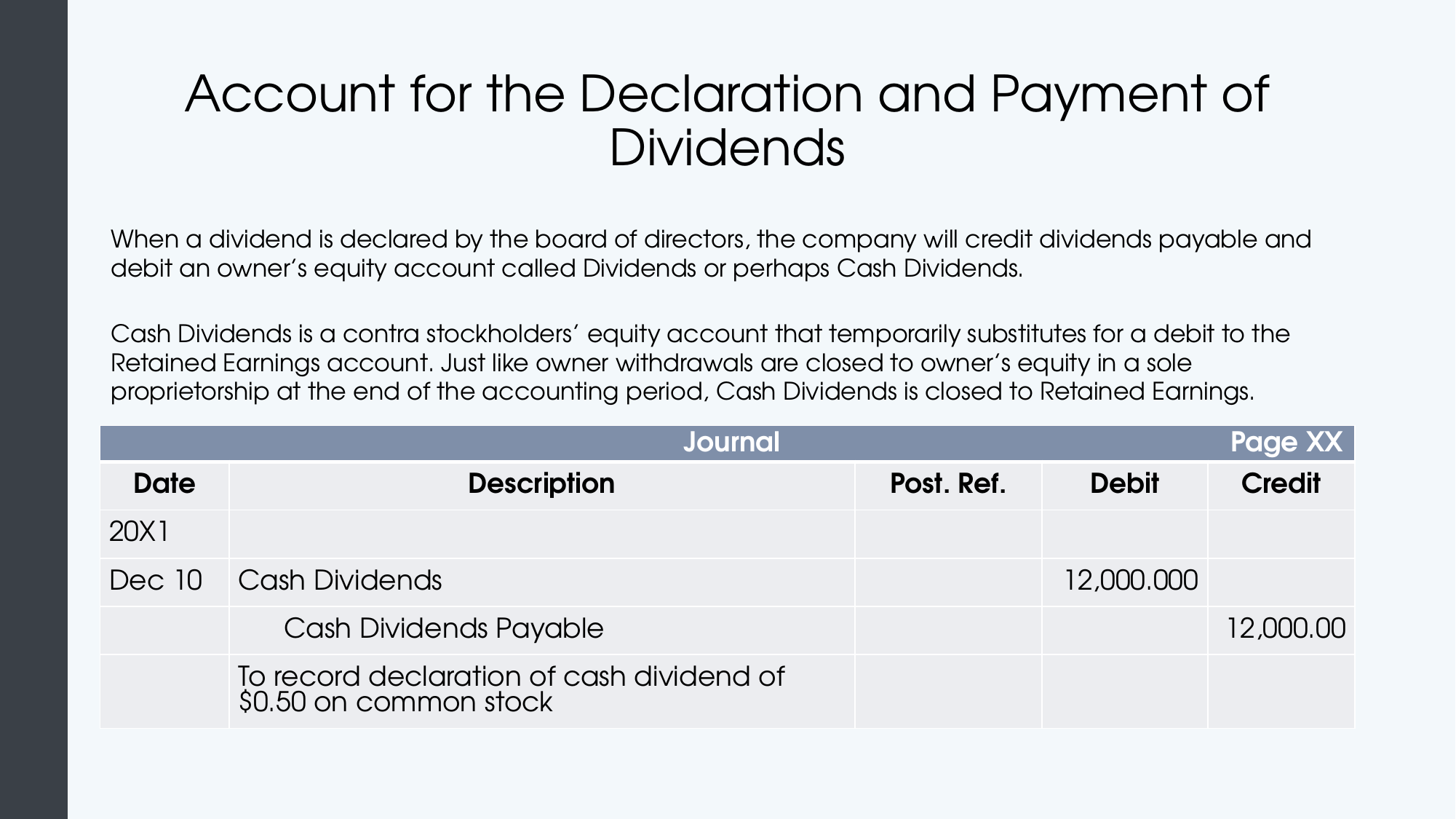

# Account for the Declaration and Payment of Dividends
When a dividend is declared by the board of directors, the company will credit dividends payable and debit an owner’s equity account called Dividends or perhaps Cash Dividends.
Cash Dividends is a contra stockholders’ equity account that temporarily substitutes for a debit to the Retained Earnings account. Just like owner withdrawals are closed to owner’s equity in a sole proprietorship at the end of the accounting period, Cash Dividends is closed to Retained Earnings.
| Journal Page XX |  |  |  |  |
| --- | --- | --- | --- | --- |
| Date | Description | Post. Ref. | Debit | Credit |
| 20X1 |  |  |  |  |
| Dec 10 | Cash Dividends |  | 12,000.000 |  |
|  | Cash Dividends Payable |  |  | 12,000.00 |
|  | To record declaration of cash dividend of $0.50 on common stock |  |  |  |